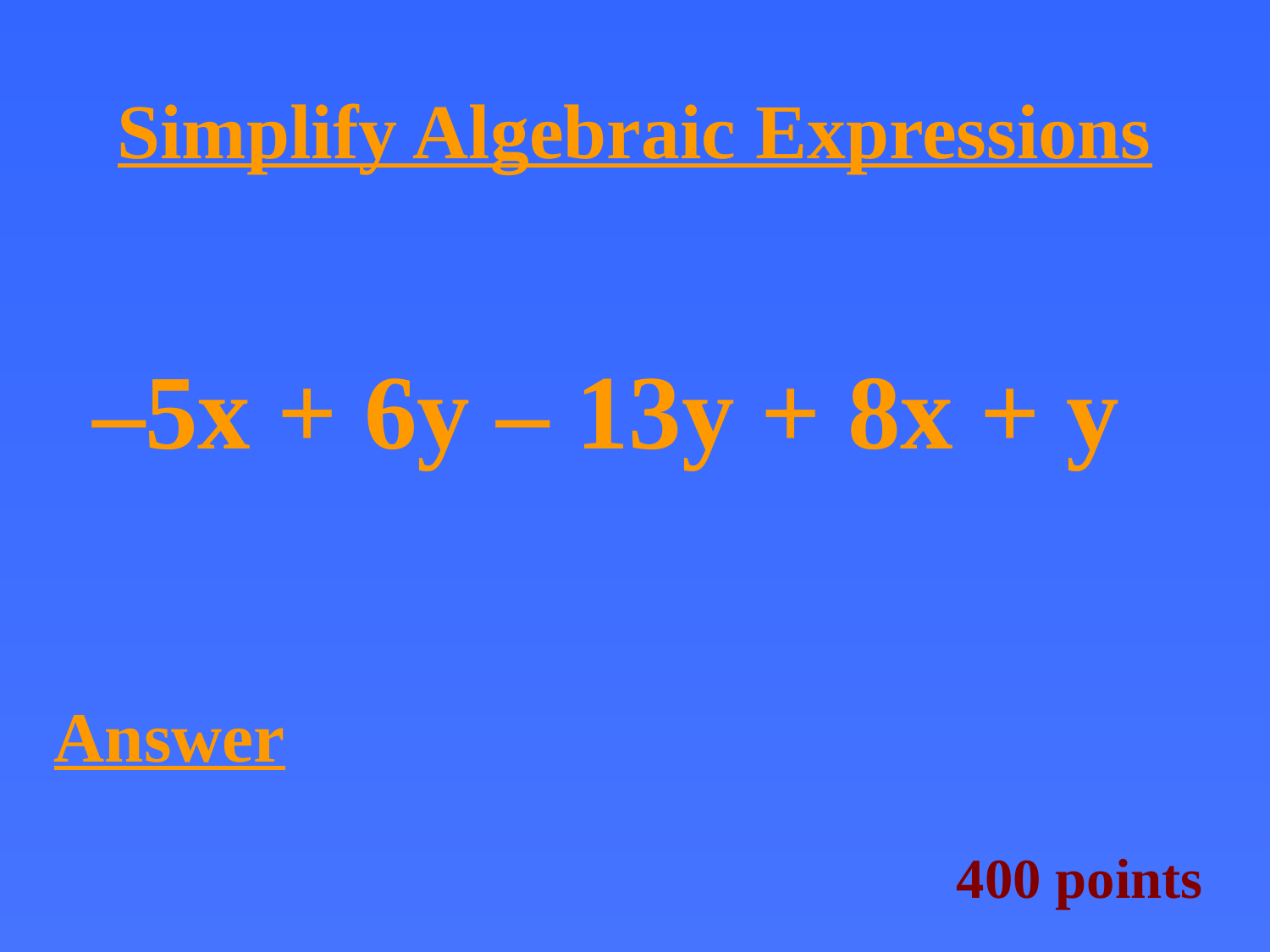

# Simplify Algebraic Expressions

–5x + 6y – 13y + 8x + y

Answer
400 points